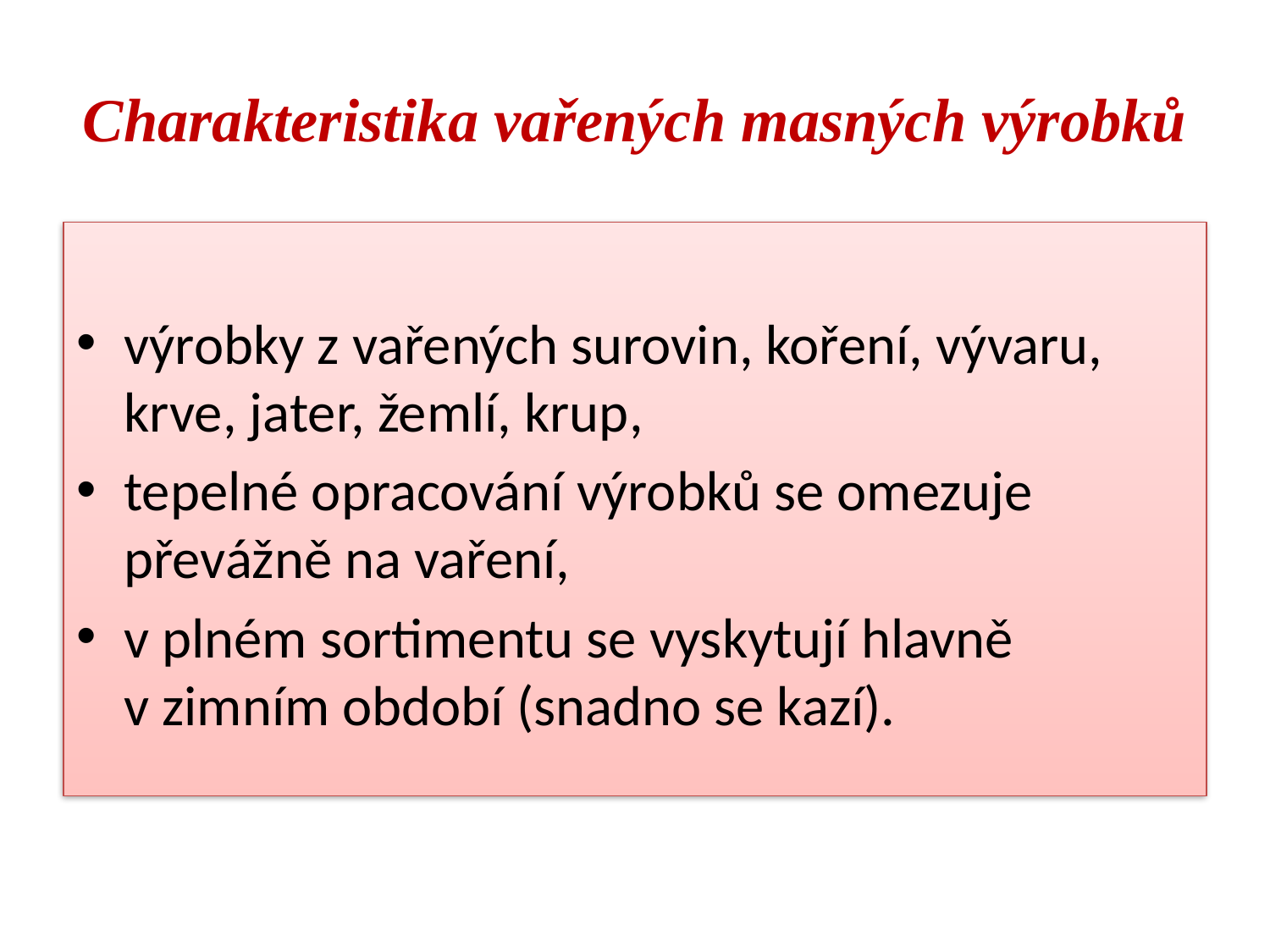

# Charakteristika vařených masných výrobků

výrobky z vařených surovin, koření, vývaru, krve, jater, žemlí, krup,
tepelné opracování výrobků se omezuje převážně na vaření,
v plném sortimentu se vyskytují hlavně v zimním období (snadno se kazí).